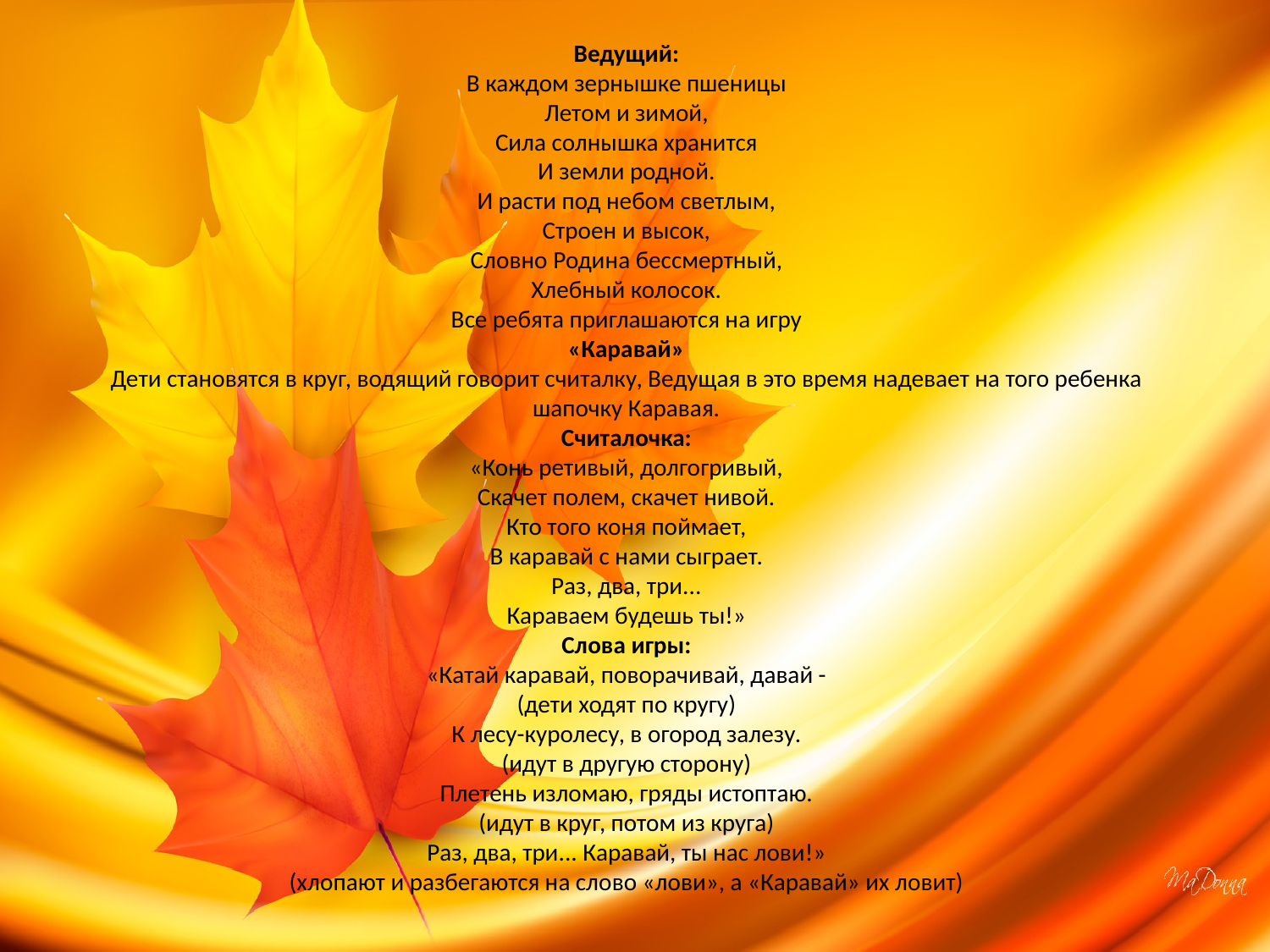

# Ведущий: В каждом зернышке пшеницы Летом и зимой, Сила солнышка хранится И земли родной. И расти под небом светлым, Строен и высок, Словно Родина бессмертный, Хлебный колосок. Все ребята приглашаются на игру «Каравай» Дети становятся в круг, водящий говорит считалку, Ведущая в это время надевает на того ребенка шапочку Каравая. Считалочка: «Конь ретивый, долгогривый, Скачет полем, скачет нивой. Кто того коня поймает, В каравай с нами сыграет. Раз, два, три... Караваем будешь ты!» Слова игры: «Катай каравай, поворачивай, давай - (дети ходят по кругу) К лесу-куролесу, в огород залезу. (идут в другую сторону) Плетень изломаю, гряды истоптаю. (идут в круг, потом из круга) Раз, два, три... Каравай, ты нас лови!» (хлопают и разбегаются на слово «лови», а «Каравай» их ловит)